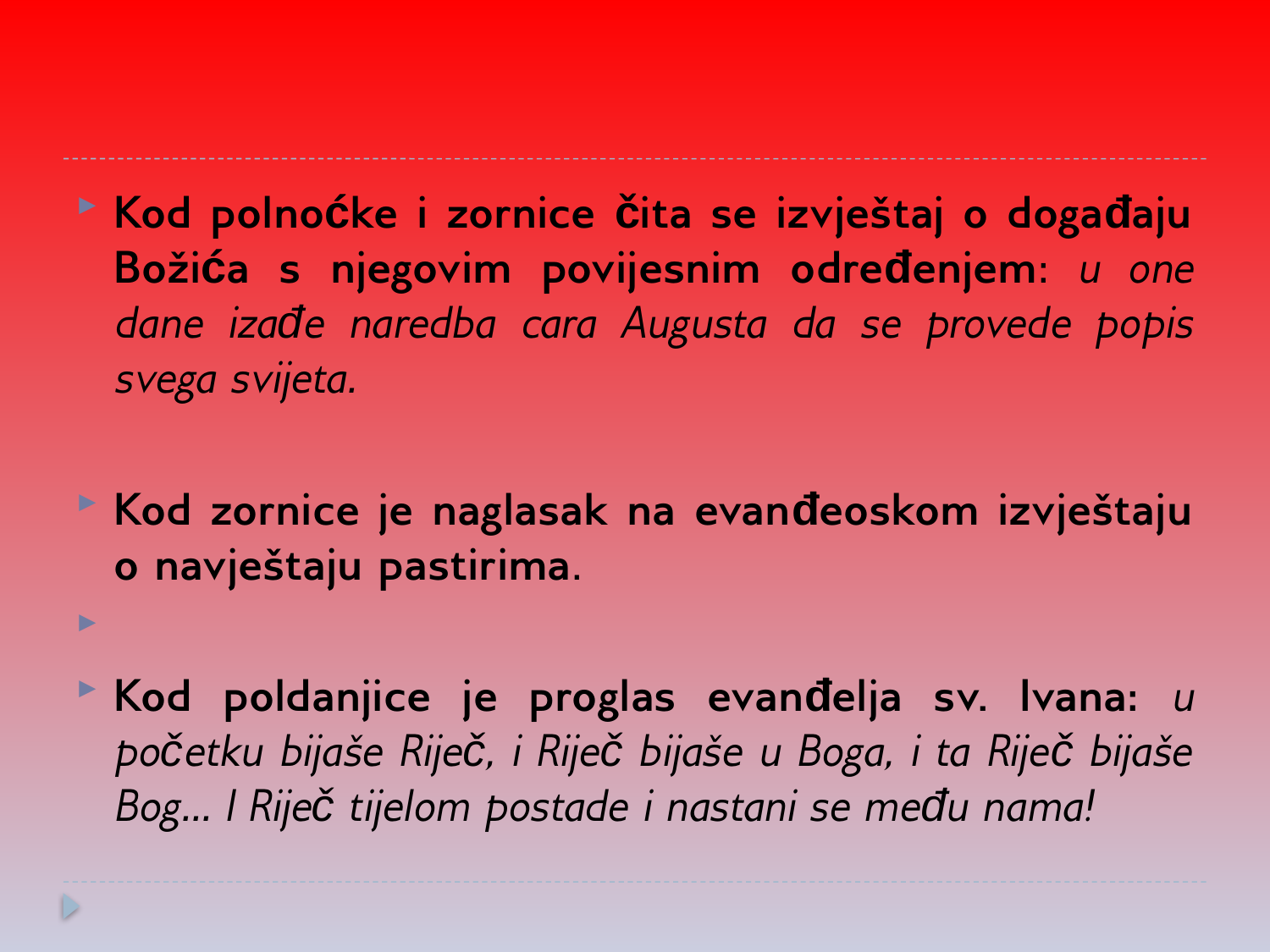

Kod polnoćke i zornice čita se izvještaj o događaju Božića s njegovim povijesnim određenjem: u one dane izađe naredba cara Augusta da se provede popis svega svijeta.

Kod zornice je naglasak na evanđeoskom izvještaju o navještaju pastirima.

Kod poldanjice je proglas evanđelja sv. Ivana: u početku bijaše Riječ, i Riječ bijaše u Boga, i ta Riječ bijaše Bog... I Riječ tijelom postade i nastani se među nama!